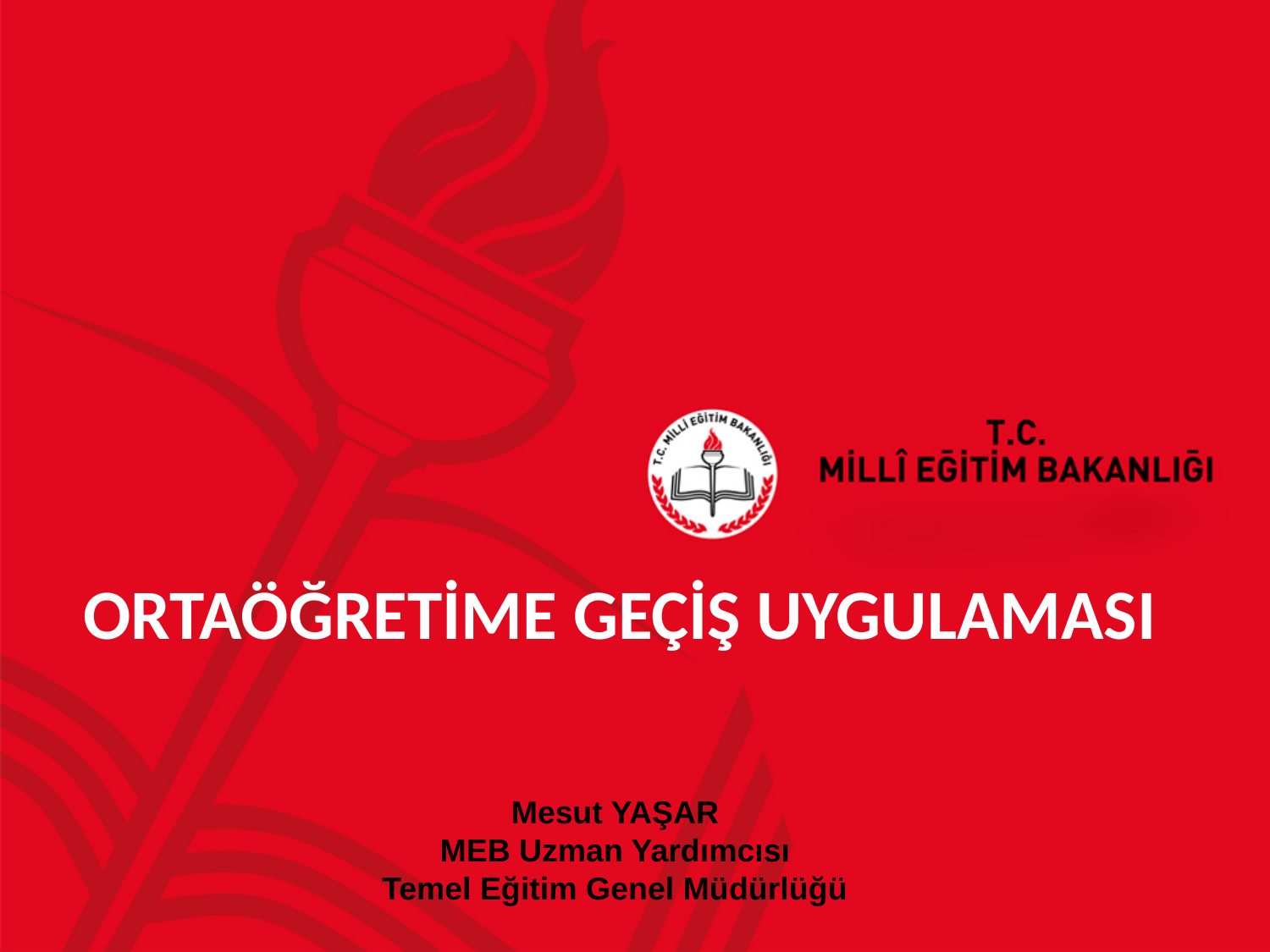

ORTAÖĞRETİME GEÇİŞ UYGULAMASI
Mesut YAŞAR
MEB Uzman Yardımcısı
Temel Eğitim Genel Müdürlüğü